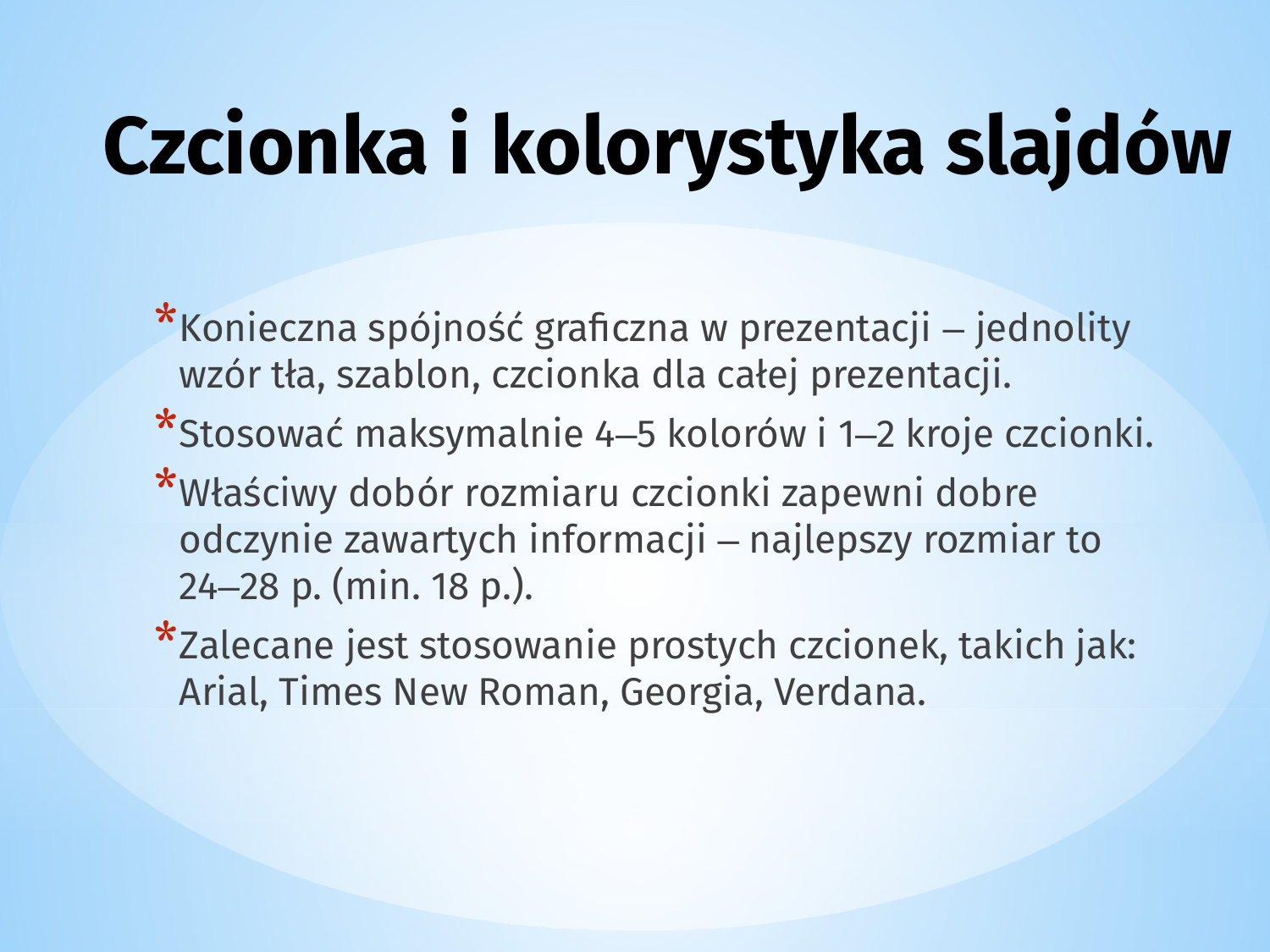

# Czcionka i kolorystyka slajdów
Konieczna spójność graficzna w prezentacji – jednolity wzór tła, szablon, czcionka dla całej prezentacji.
Stosować maksymalnie 4–5 kolorów i 1–2 kroje czcionki.
Właściwy dobór rozmiaru czcionki zapewni dobre odczynie zawartych informacji – najlepszy rozmiar to 24–28 p. (min. 18 p.).
Zalecane jest stosowanie prostych czcionek, takich jak: Arial, Times New Roman, Georgia, Verdana.